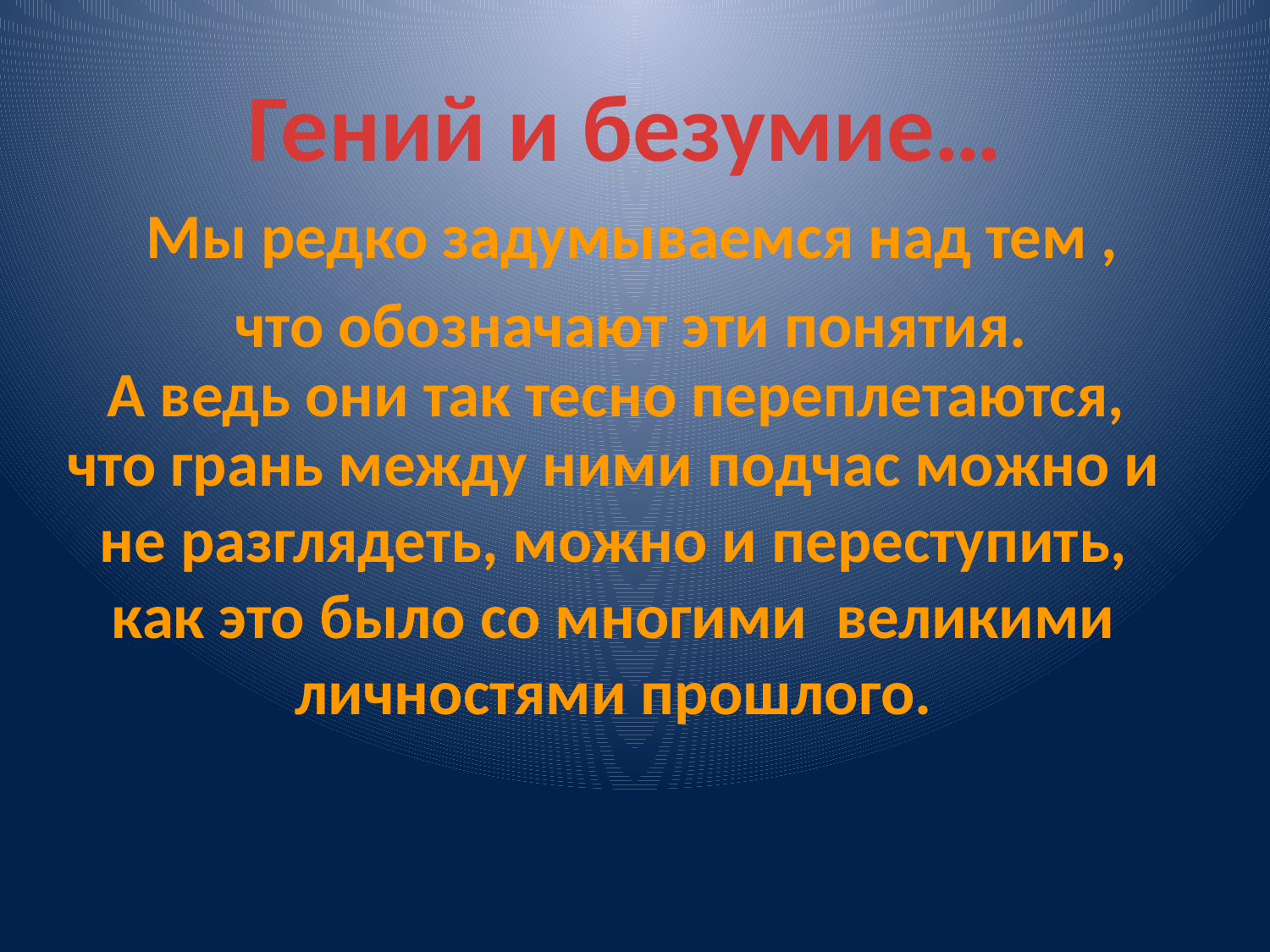

Гений и безумие…
Мы редко задумываемся над тем ,
что обозначают эти понятия.
А ведь они так тесно переплетаются,
что грань между ними подчас можно и не разглядеть, можно и переступить,
как это было со многими  великими личностями прошлого.